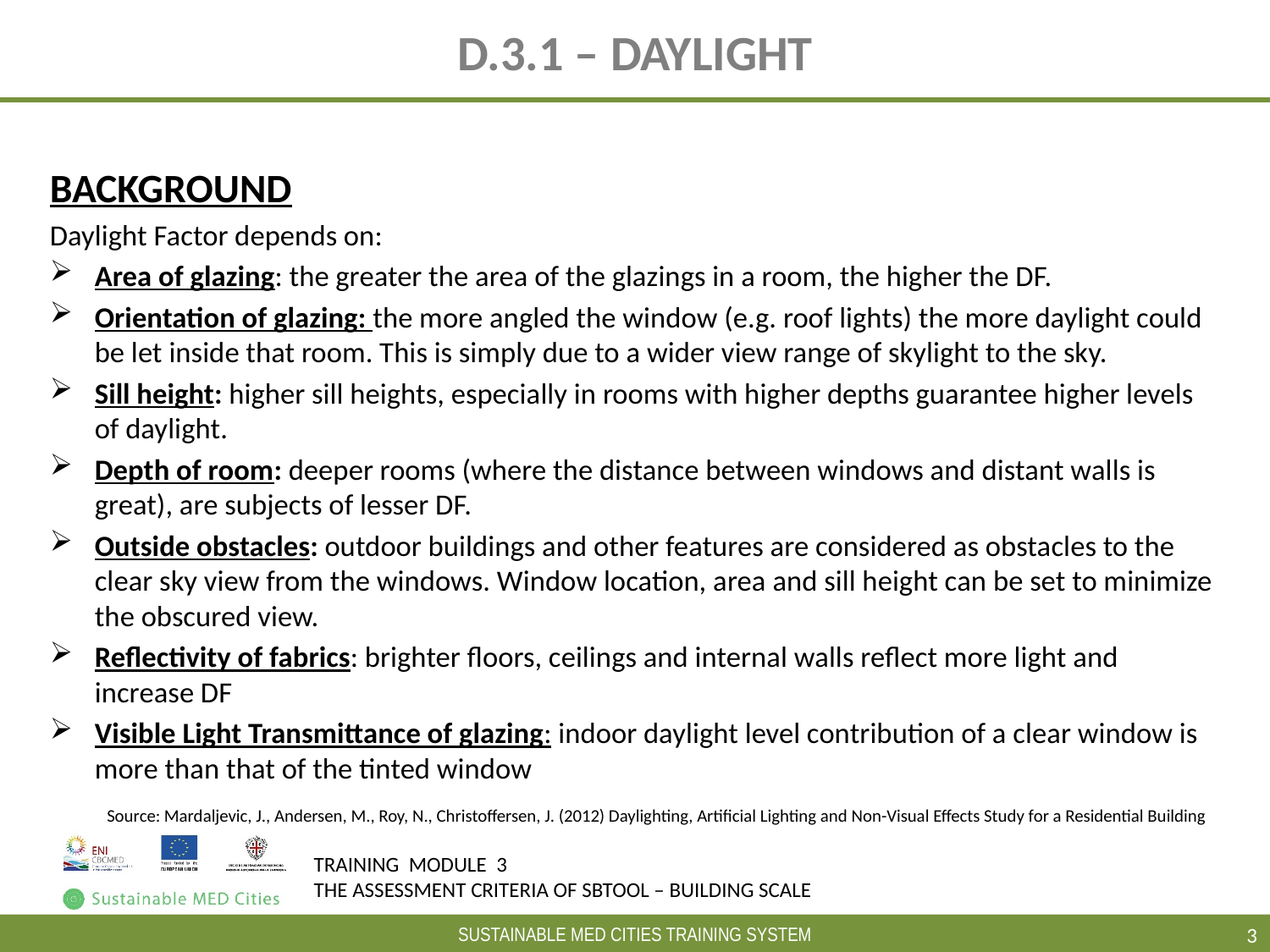

# D.3.1 – DAYLIGHT
BACKGROUND
Daylight Factor depends on:
Area of glazing: the greater the area of the glazings in a room, the higher the DF.
Orientation of glazing: the more angled the window (e.g. roof lights) the more daylight could be let inside that room. This is simply due to a wider view range of skylight to the sky.
Sill height: higher sill heights, especially in rooms with higher depths guarantee higher levels of daylight.
Depth of room: deeper rooms (where the distance between windows and distant walls is great), are subjects of lesser DF.
Outside obstacles: outdoor buildings and other features are considered as obstacles to the clear sky view from the windows. Window location, area and sill height can be set to minimize the obscured view.
Reflectivity of fabrics: brighter floors, ceilings and internal walls reflect more light and increase DF
Visible Light Transmittance of glazing: indoor daylight level contribution of a clear window is more than that of the tinted window
Source: Mardaljevic, J., Andersen, M., Roy, N., Christoffersen, J. (2012) Daylighting, Artificial Lighting and Non-Visual Effects Study for a Residential Building
3